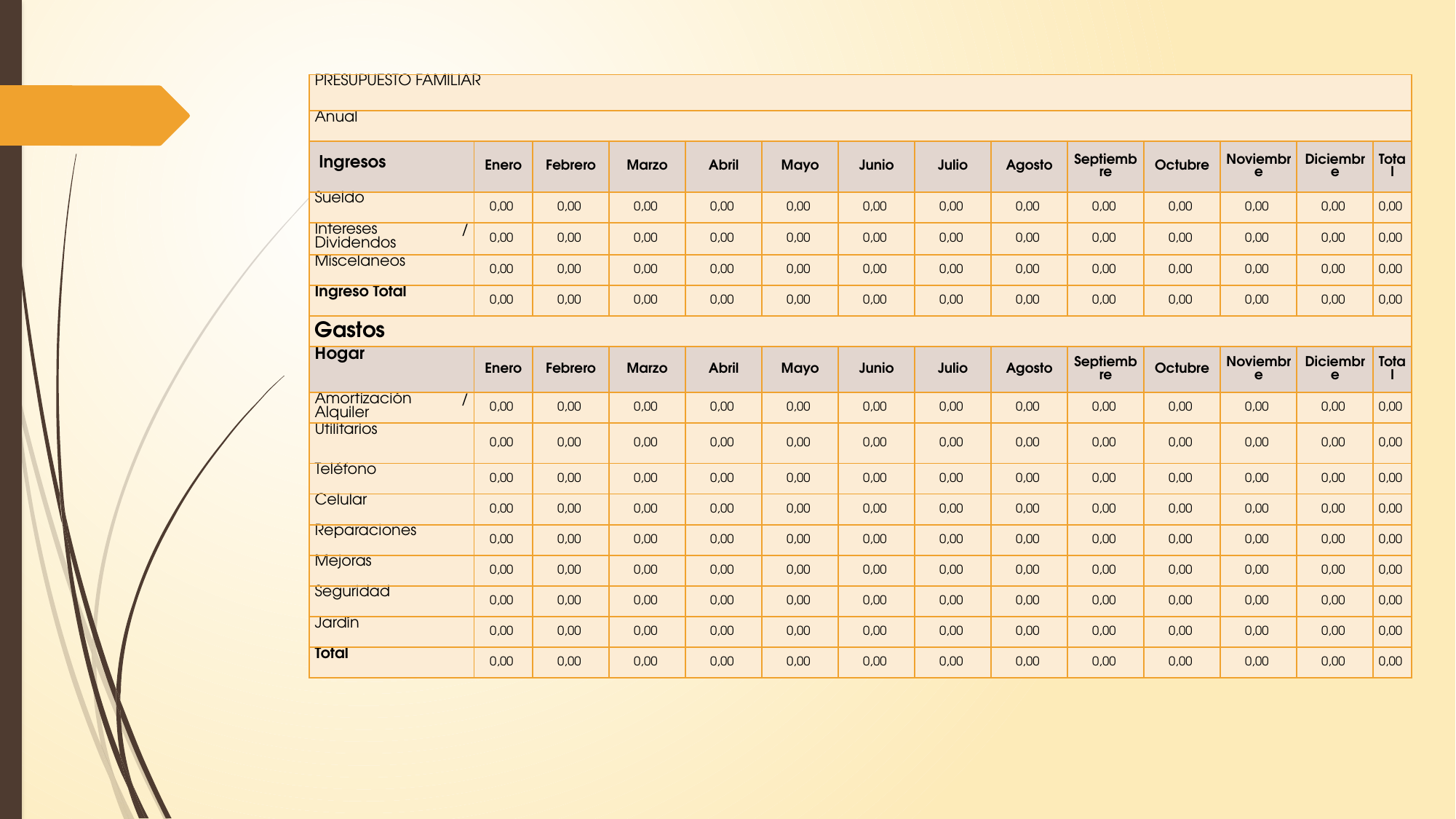

#
| PRESUPUESTO FAMILIAR |  |  |  |  |  |  |  |  |  |  |  |  |  |
| --- | --- | --- | --- | --- | --- | --- | --- | --- | --- | --- | --- | --- | --- |
| Anual |  |  |  |  |  |  |  |  |  |  |  |  |  |
| Ingresos | Enero | Febrero | Marzo | Abril | Mayo | Junio | Julio | Agosto | Septiembre | Octubre | Noviembre | Diciembre | Total |
| Sueldo | 0,00 | 0,00 | 0,00 | 0,00 | 0,00 | 0,00 | 0,00 | 0,00 | 0,00 | 0,00 | 0,00 | 0,00 | 0,00 |
| Intereses / Dividendos | 0,00 | 0,00 | 0,00 | 0,00 | 0,00 | 0,00 | 0,00 | 0,00 | 0,00 | 0,00 | 0,00 | 0,00 | 0,00 |
| Miscelaneos | 0,00 | 0,00 | 0,00 | 0,00 | 0,00 | 0,00 | 0,00 | 0,00 | 0,00 | 0,00 | 0,00 | 0,00 | 0,00 |
| Ingreso Total | 0,00 | 0,00 | 0,00 | 0,00 | 0,00 | 0,00 | 0,00 | 0,00 | 0,00 | 0,00 | 0,00 | 0,00 | 0,00 |
| Gastos |  |  |  |  |  |  |  |  |  |  |  |  |  |
| Hogar | Enero | Febrero | Marzo | Abril | Mayo | Junio | Julio | Agosto | Septiembre | Octubre | Noviembre | Diciembre | Total |
| Amortización / Alquiler | 0,00 | 0,00 | 0,00 | 0,00 | 0,00 | 0,00 | 0,00 | 0,00 | 0,00 | 0,00 | 0,00 | 0,00 | 0,00 |
| Utilitarios | 0,00 | 0,00 | 0,00 | 0,00 | 0,00 | 0,00 | 0,00 | 0,00 | 0,00 | 0,00 | 0,00 | 0,00 | 0,00 |
| Teléfono | 0,00 | 0,00 | 0,00 | 0,00 | 0,00 | 0,00 | 0,00 | 0,00 | 0,00 | 0,00 | 0,00 | 0,00 | 0,00 |
| Celular | 0,00 | 0,00 | 0,00 | 0,00 | 0,00 | 0,00 | 0,00 | 0,00 | 0,00 | 0,00 | 0,00 | 0,00 | 0,00 |
| Reparaciones | 0,00 | 0,00 | 0,00 | 0,00 | 0,00 | 0,00 | 0,00 | 0,00 | 0,00 | 0,00 | 0,00 | 0,00 | 0,00 |
| Mejoras | 0,00 | 0,00 | 0,00 | 0,00 | 0,00 | 0,00 | 0,00 | 0,00 | 0,00 | 0,00 | 0,00 | 0,00 | 0,00 |
| Seguridad | 0,00 | 0,00 | 0,00 | 0,00 | 0,00 | 0,00 | 0,00 | 0,00 | 0,00 | 0,00 | 0,00 | 0,00 | 0,00 |
| Jardín | 0,00 | 0,00 | 0,00 | 0,00 | 0,00 | 0,00 | 0,00 | 0,00 | 0,00 | 0,00 | 0,00 | 0,00 | 0,00 |
| Total | 0,00 | 0,00 | 0,00 | 0,00 | 0,00 | 0,00 | 0,00 | 0,00 | 0,00 | 0,00 | 0,00 | 0,00 | 0,00 |